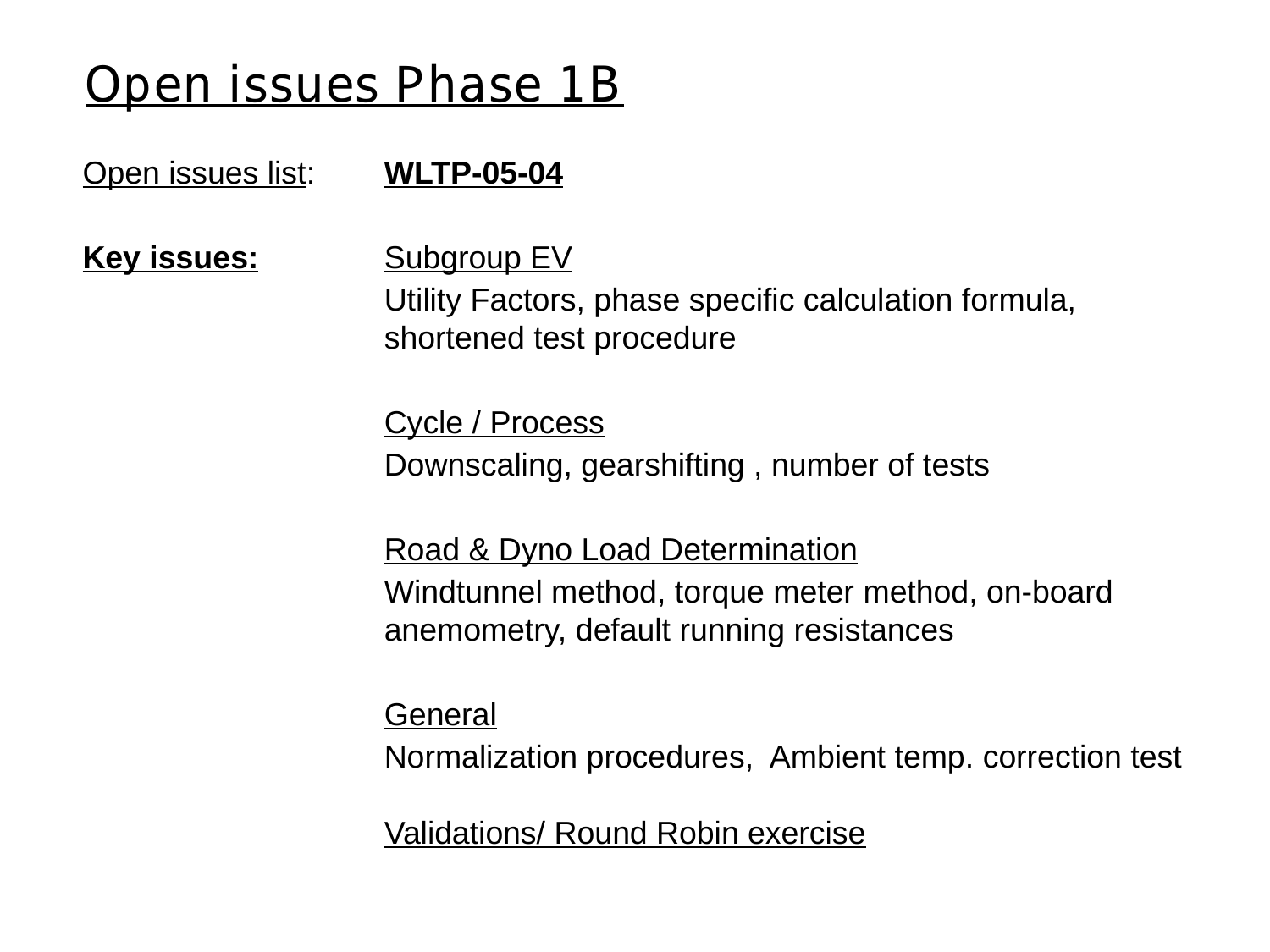

Open issues Phase 1B
Open issues list: 	WLTP-05-04

Key issues:	Subgroup EV
			Utility Factors, phase specific calculation formula, 			shortened test procedure

			Cycle / Process
			Downscaling, gearshifting , number of tests

			Road & Dyno Load Determination
			Windtunnel method, torque meter method, on-board 			anemometry, default running resistances

			General
			Normalization procedures,  Ambient temp. correction test
		Validations/ Round Robin exercise